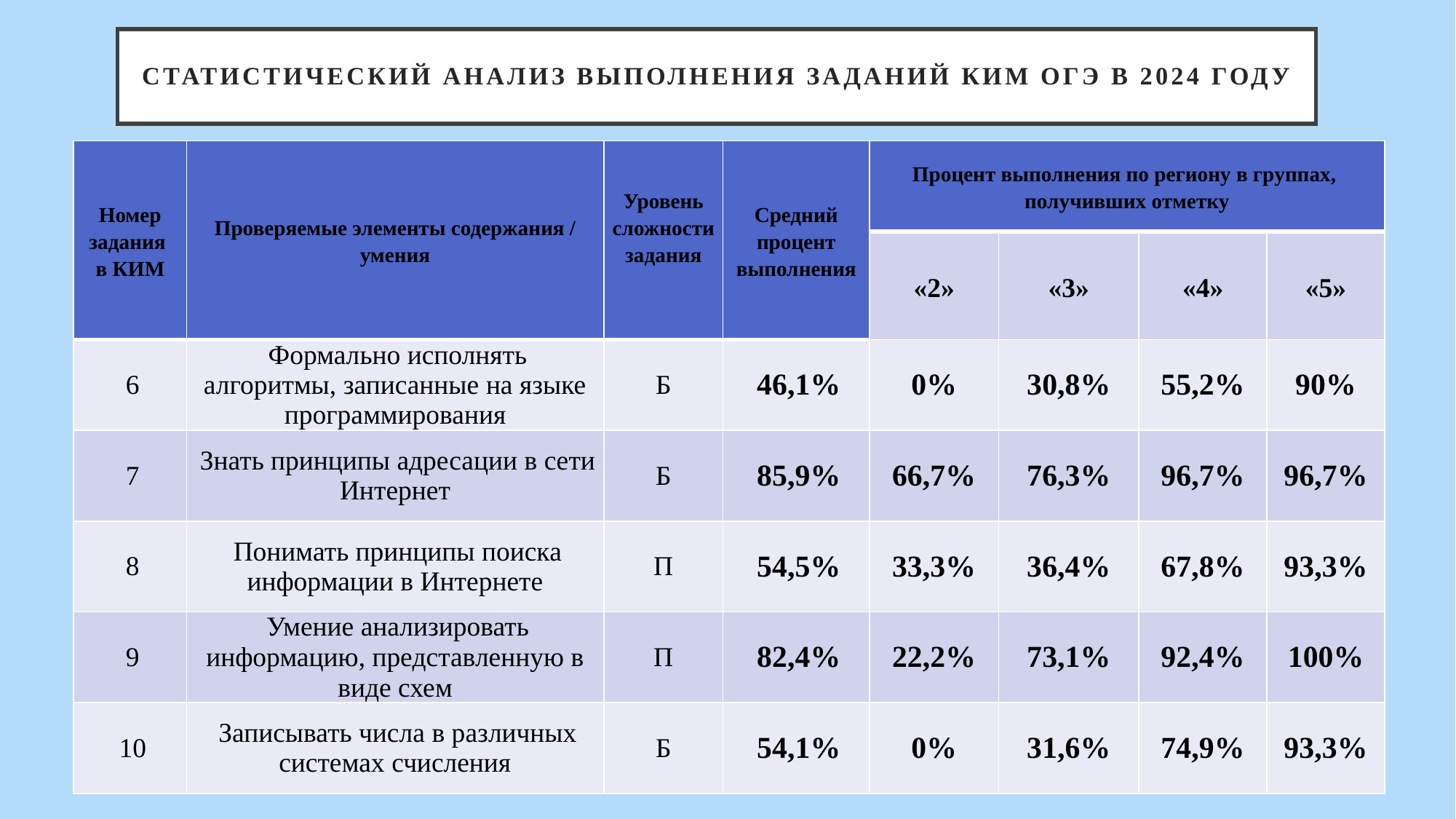

# Статистический анализ выполнения заданий КИМ ОГЭ в 2024 году
| Номер задания в КИМ | Проверяемые элементы содержания / умения | Уровень сложности задания | Средний процент выполнения | Процент выполнения по региону в группах, получивших отметку |  |  |  |
| --- | --- | --- | --- | --- | --- | --- | --- |
|  |  |  |  | «2» | «3» | «4» | «5» |
| 6 | Формально исполнять алгоритмы, записанные на языке программирования | Б | 46,1% | 0% | 30,8% | 55,2% | 90% |
| 7 | Знать принципы адресации в сети Интернет | Б | 85,9% | 66,7% | 76,3% | 96,7% | 96,7% |
| 8 | Понимать принципы поиска информации в Интернете | П | 54,5% | 33,3% | 36,4% | 67,8% | 93,3% |
| 9 | Умение анализировать информацию, представленную в виде схем | П | 82,4% | 22,2% | 73,1% | 92,4% | 100% |
| 10 | Записывать числа в различных системах счисления | Б | 54,1% | 0% | 31,6% | 74,9% | 93,3% |